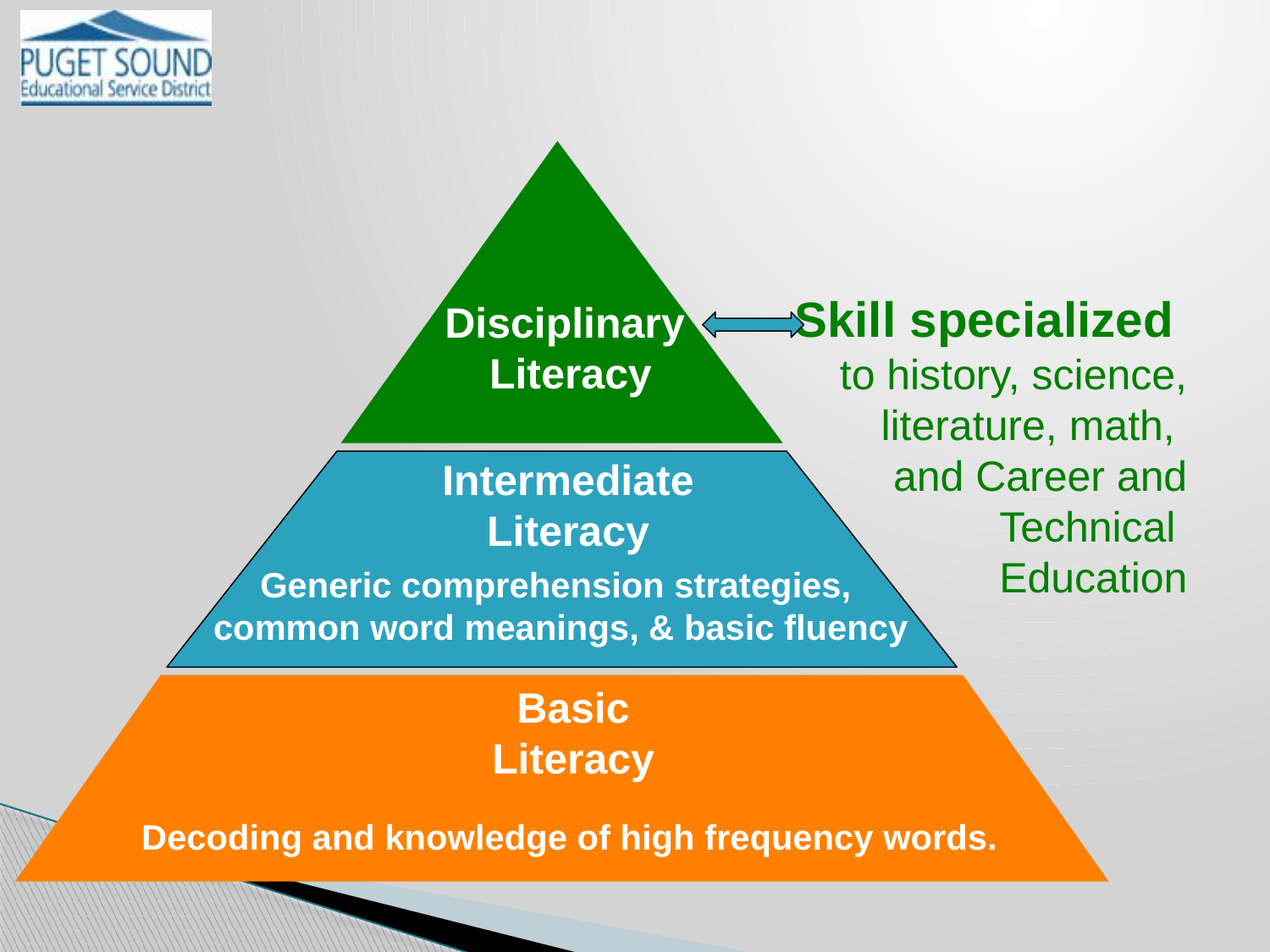

Skill specialized
to history, science, literature, math,
and Career and Technical
Education

Disciplinary
Literacy

Intermediate
Literacy

Generic comprehension strategies,
common word meanings, & basic fluency
Basic
Literacy

Decoding and knowledge of high frequency words.